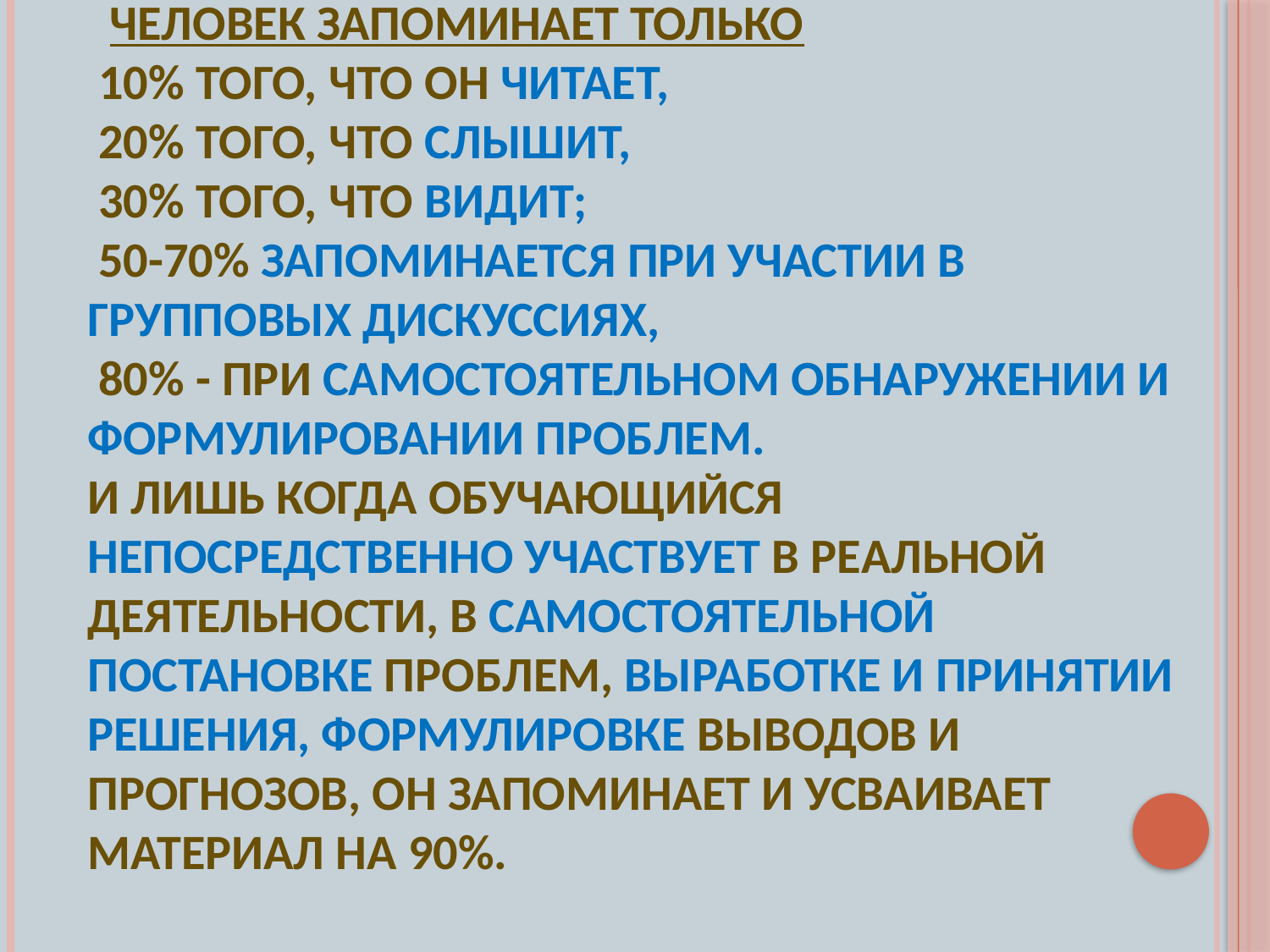

# Человек запоминает только 10% того, что он читает, 20% того, что слышит, 30% того, что видит; 50-70% запоминается при участии в групповых дискуссиях, 80% - при самостоятельном обнаружении и формулировании проблем. И лишь когда обучающийся непосредственно участвует в реальной деятельности, в самостоятельной постановке проблем, выработке и принятии решения, формулировке выводов и прогнозов, он запоминает и усваивает материал на 90%.